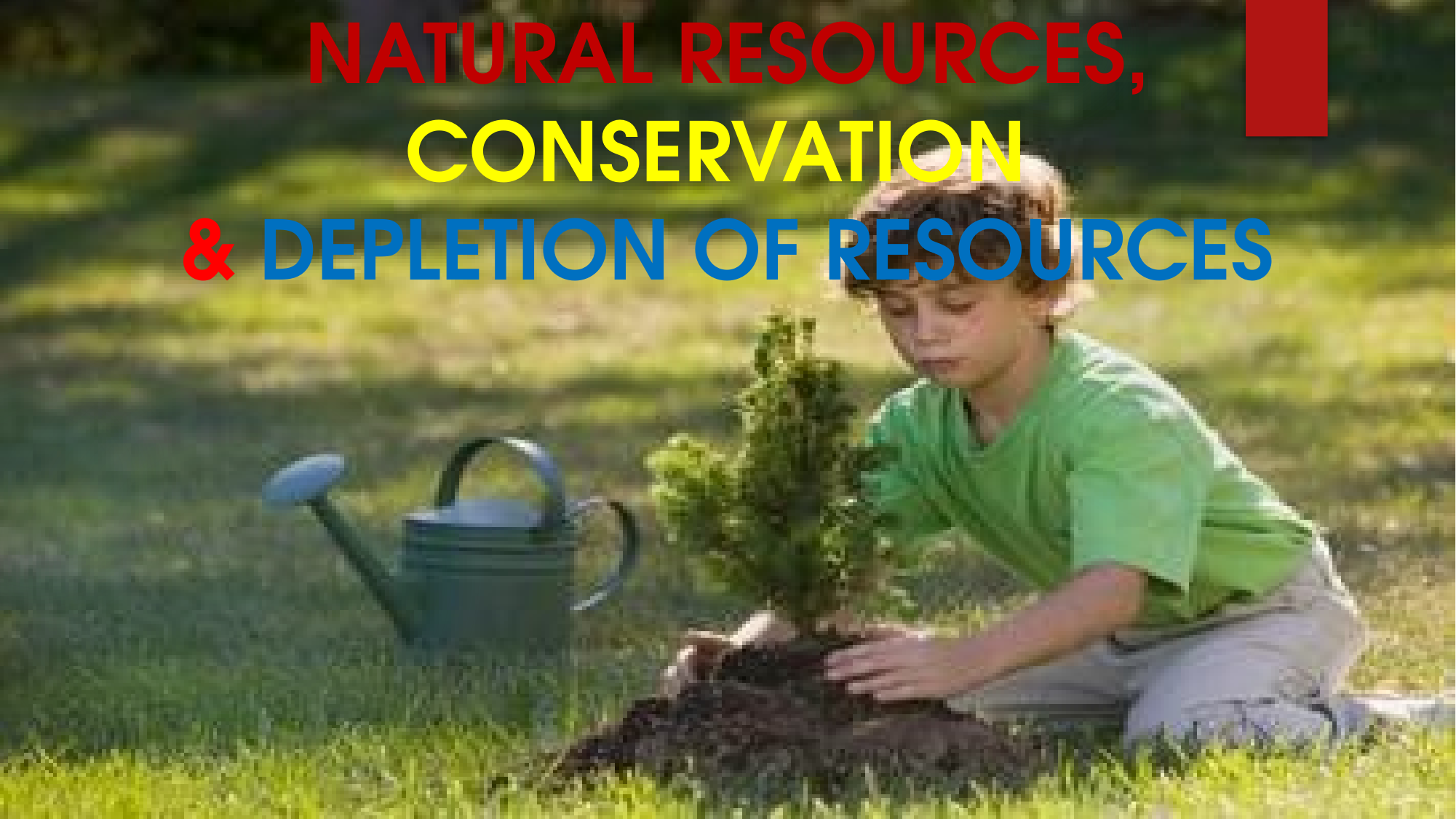

# NATURAL RESOURCES, CONSERVATION & DEPLETION OF RESOURCES